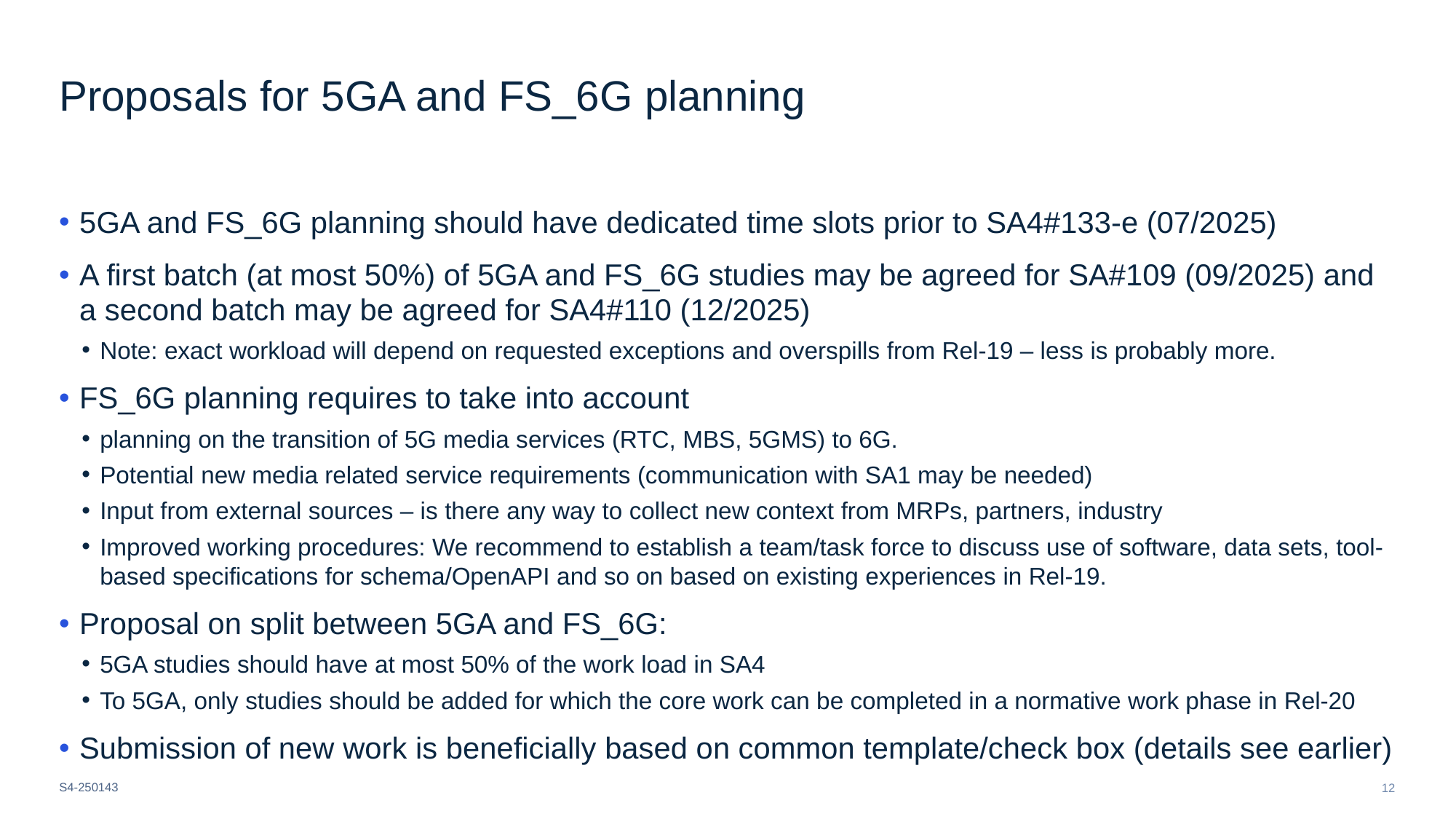

# Proposals for 5GA and FS_6G planning

5GA and FS_6G planning should have dedicated time slots prior to SA4#133-e (07/2025)
A first batch (at most 50%) of 5GA and FS_6G studies may be agreed for SA#109 (09/2025) and a second batch may be agreed for SA4#110 (12/2025)
Note: exact workload will depend on requested exceptions and overspills from Rel-19 – less is probably more.
FS_6G planning requires to take into account
planning on the transition of 5G media services (RTC, MBS, 5GMS) to 6G.
Potential new media related service requirements (communication with SA1 may be needed)
Input from external sources – is there any way to collect new context from MRPs, partners, industry
Improved working procedures: We recommend to establish a team/task force to discuss use of software, data sets, tool-based specifications for schema/OpenAPI and so on based on existing experiences in Rel-19.
Proposal on split between 5GA and FS_6G:
5GA studies should have at most 50% of the work load in SA4
To 5GA, only studies should be added for which the core work can be completed in a normative work phase in Rel-20
Submission of new work is beneficially based on common template/check box (details see earlier)

S4-250143